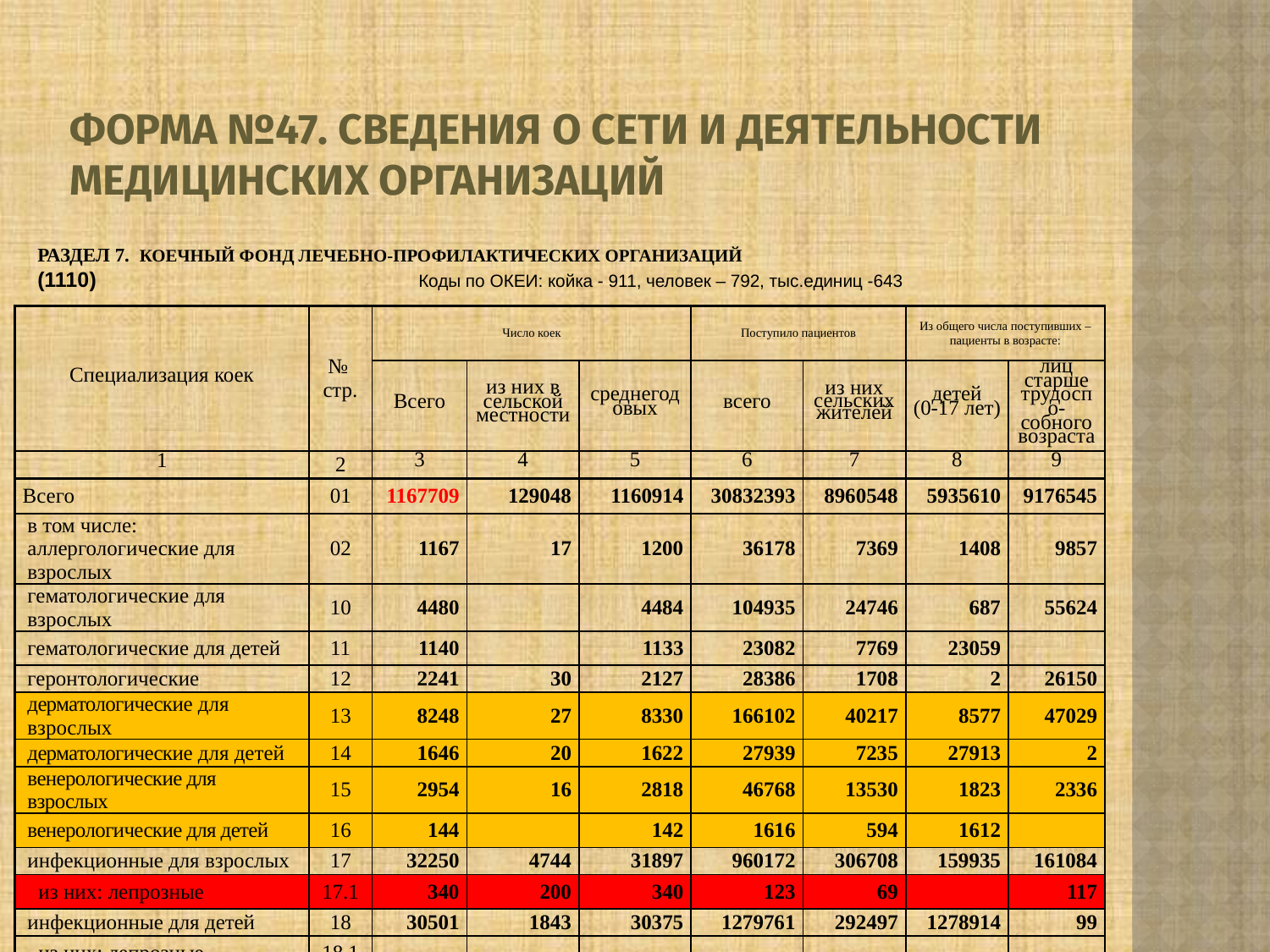

# Форма №47. СВЕДЕНИЯ О СЕТИ И ДЕЯТЕЛЬНОСТИ МЕДИЦИНСКИХ ОРГАНИЗАЦИЙ
РАЗДЕЛ 7.  КОЕЧНЫЙ ФОНД ЛЕЧЕБНО-ПРОФИЛАКТИЧЕСКИХ ОРГАНИЗАЦИЙ
(1110)			Коды по ОКЕИ: койка - 911, человек – 792, тыс.единиц -643
| Специализация коек | № стр. | Число коек |  |  | Поступило пациентов |  | Из общего числа поступивших – пациенты в возрасте: |  |
| --- | --- | --- | --- | --- | --- | --- | --- | --- |
|  |  | Всего | из них в сельской местности | среднегодовых | всего | из них сельских жителей | детей (0-17 лет) | лиц старше трудоспо-собного возраста |
| 1 | 2 | 3 | 4 | 5 | 6 | 7 | 8 | 9 |
| Всего | 01 | 1167709 | 129048 | 1160914 | 30832393 | 8960548 | 5935610 | 9176545 |
| в том числе: аллергологические для взрослых | 02 | 1167 | 17 | 1200 | 36178 | 7369 | 1408 | 9857 |
| гематологические для взрослых | 10 | 4480 |  | 4484 | 104935 | 24746 | 687 | 55624 |
| гематологические для детей | 11 | 1140 |  | 1133 | 23082 | 7769 | 23059 |  |
| геронтологические | 12 | 2241 | 30 | 2127 | 28386 | 1708 | 2 | 26150 |
| дерматологические для взрослых | 13 | 8248 | 27 | 8330 | 166102 | 40217 | 8577 | 47029 |
| дерматологические для детей | 14 | 1646 | 20 | 1622 | 27939 | 7235 | 27913 | 2 |
| венерологические для взрослых | 15 | 2954 | 16 | 2818 | 46768 | 13530 | 1823 | 2336 |
| венерологические для детей | 16 | 144 |  | 142 | 1616 | 594 | 1612 |  |
| инфекционные для взрослых | 17 | 32250 | 4744 | 31897 | 960172 | 306708 | 159935 | 161084 |
| из них: лепрозные | 17.1 | 340 | 200 | 340 | 123 | 69 |  | 117 |
| инфекционные для детей | 18 | 30501 | 1843 | 30375 | 1279761 | 292497 | 1278914 | 99 |
| из них: лепрозные | 18.1 |  |  |  |  |  |  |  |